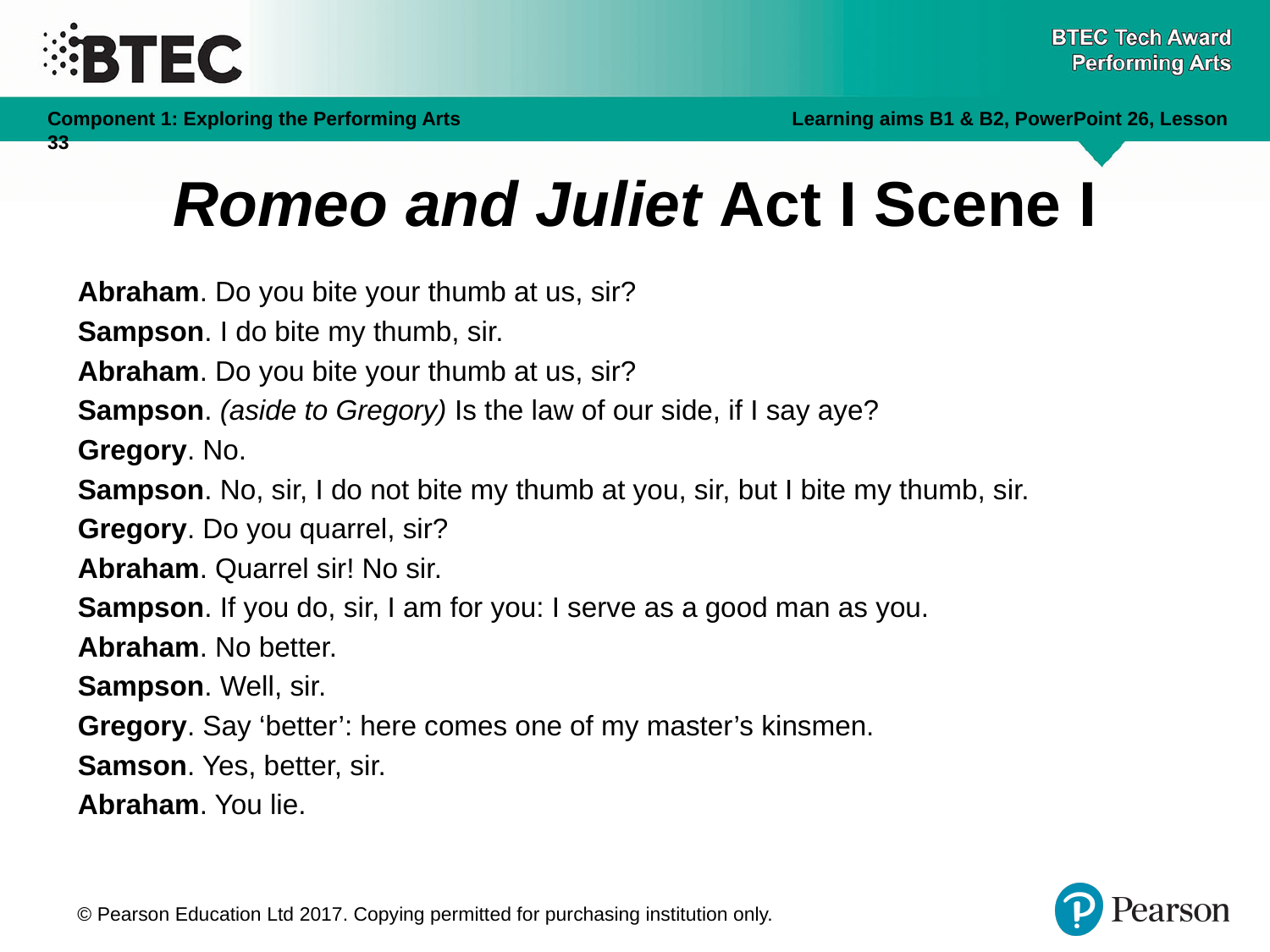

Romeo and Juliet Act I Scene I

Abraham. Do you bite your thumb at us, sir?
Sampson. I do bite my thumb, sir.
Abraham. Do you bite your thumb at us, sir?
Sampson. (aside to Gregory) Is the law of our side, if I say aye?
Gregory. No.
Sampson. No, sir, I do not bite my thumb at you, sir, but I bite my thumb, sir.
Gregory. Do you quarrel, sir?
Abraham. Quarrel sir! No sir.
Sampson. If you do, sir, I am for you: I serve as a good man as you.
Abraham. No better.
Sampson. Well, sir.
Gregory. Say ‘better’: here comes one of my master’s kinsmen.
Samson. Yes, better, sir.
Abraham. You lie.

© Pearson Education Ltd 2017. Copying permitted for purchasing institution only.